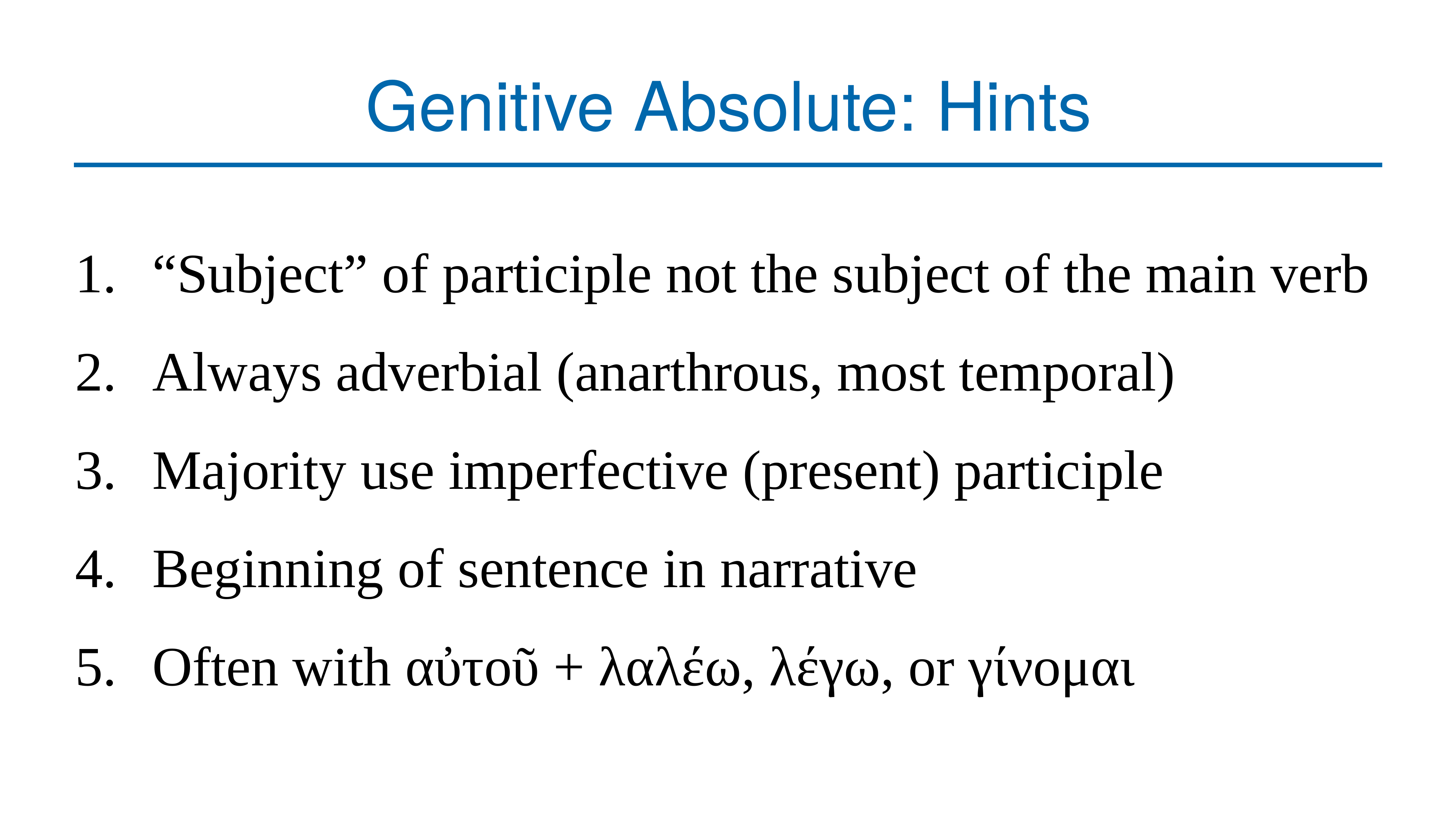

# Genitive Absolute: Hints
“Subject” of participle not the subject of the main verb
Always adverbial (anarthrous, most temporal)
Majority use imperfective (present) participle
Beginning of sentence in narrative
Often with αὐτοῦ + λαλέω, λέγω, or γίνομαι